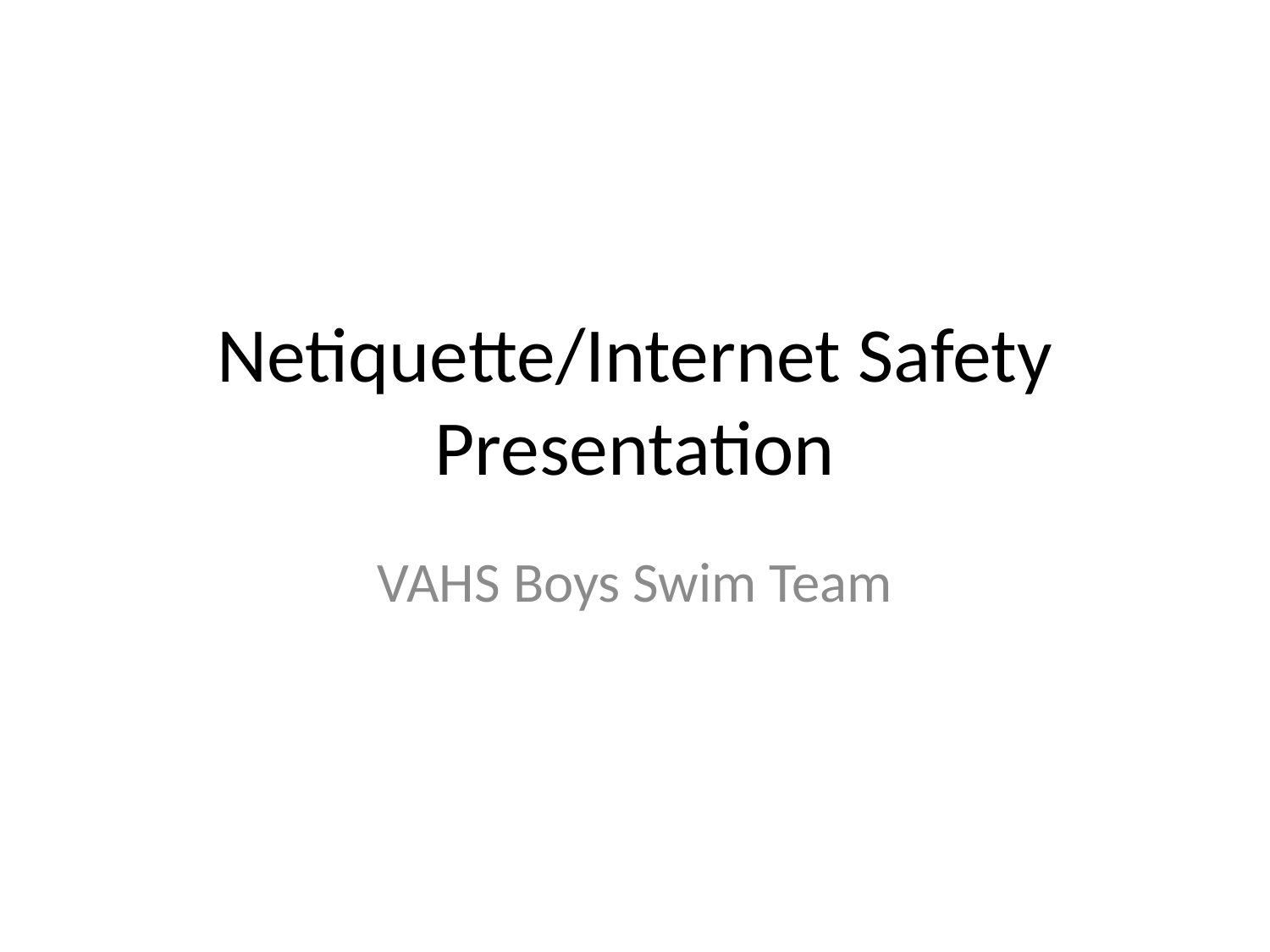

# Netiquette/Internet Safety Presentation
VAHS Boys Swim Team